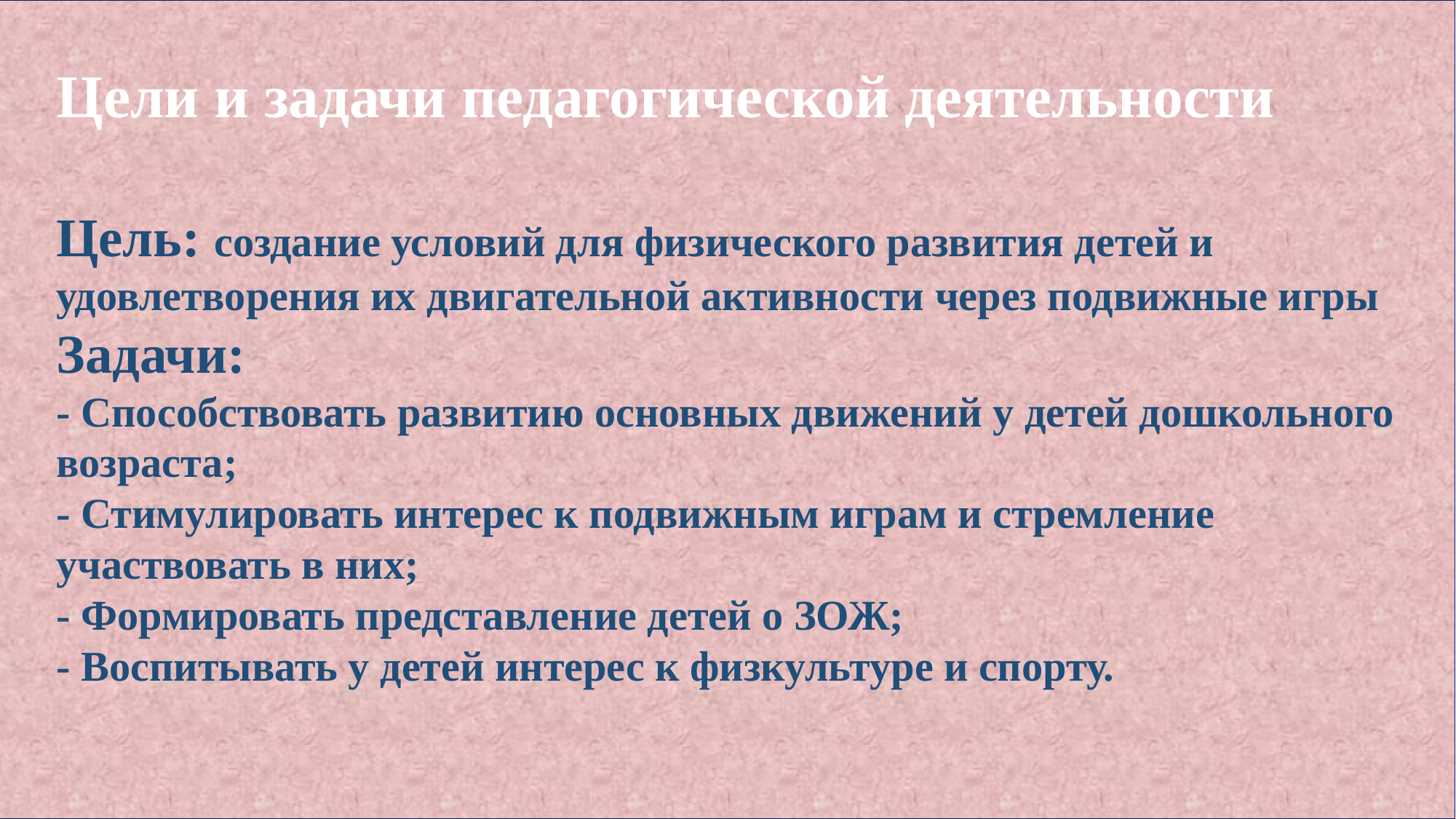

# Цели и задачи педагогической деятельности Цель: создание условий для физического развития детей и удовлетворения их двигательной активности через подвижные игры Задачи: - Способствовать развитию основных движений у детей дошкольного возраста; - Стимулировать интерес к подвижным играм и стремление участвовать в них; - Формировать представление детей о ЗОЖ; - Воспитывать у детей интерес к физкультуре и спорту.